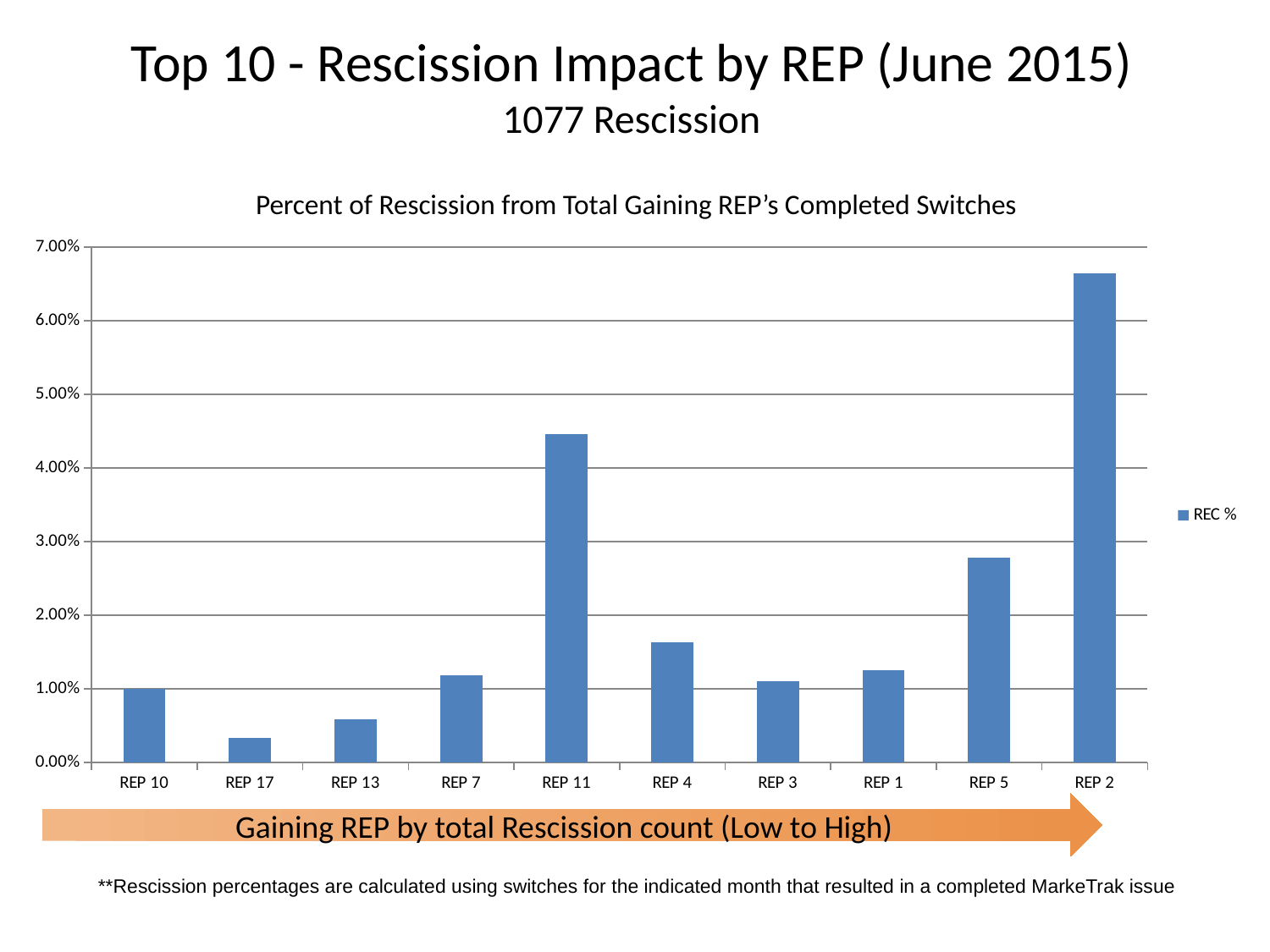

# Top 10 - Rescission Impact by REP (June 2015) 1077 Rescission
Percent of Rescission from Total Gaining REP’s Completed Switches

### Chart

| Category | REC % |
|---|---|
| REP 10 | 0.01 |
| REP 17 | 0.003352891869237217 |
| REP 13 | 0.0059210526315789476 |
| REP 7 | 0.011846510430079836 |
| REP 11 | 0.04463690872751499 |
| REP 4 | 0.01637831603229527 |
| REP 3 | 0.011030774935113088 |
| REP 1 | 0.012569177375480724 |
| REP 5 | 0.027872582480091012 |
| REP 2 | 0.0664070506251281 |
Gaining REP by total Rescission count (Low to High)
**Rescission percentages are calculated using switches for the indicated month that resulted in a completed MarkeTrak issue